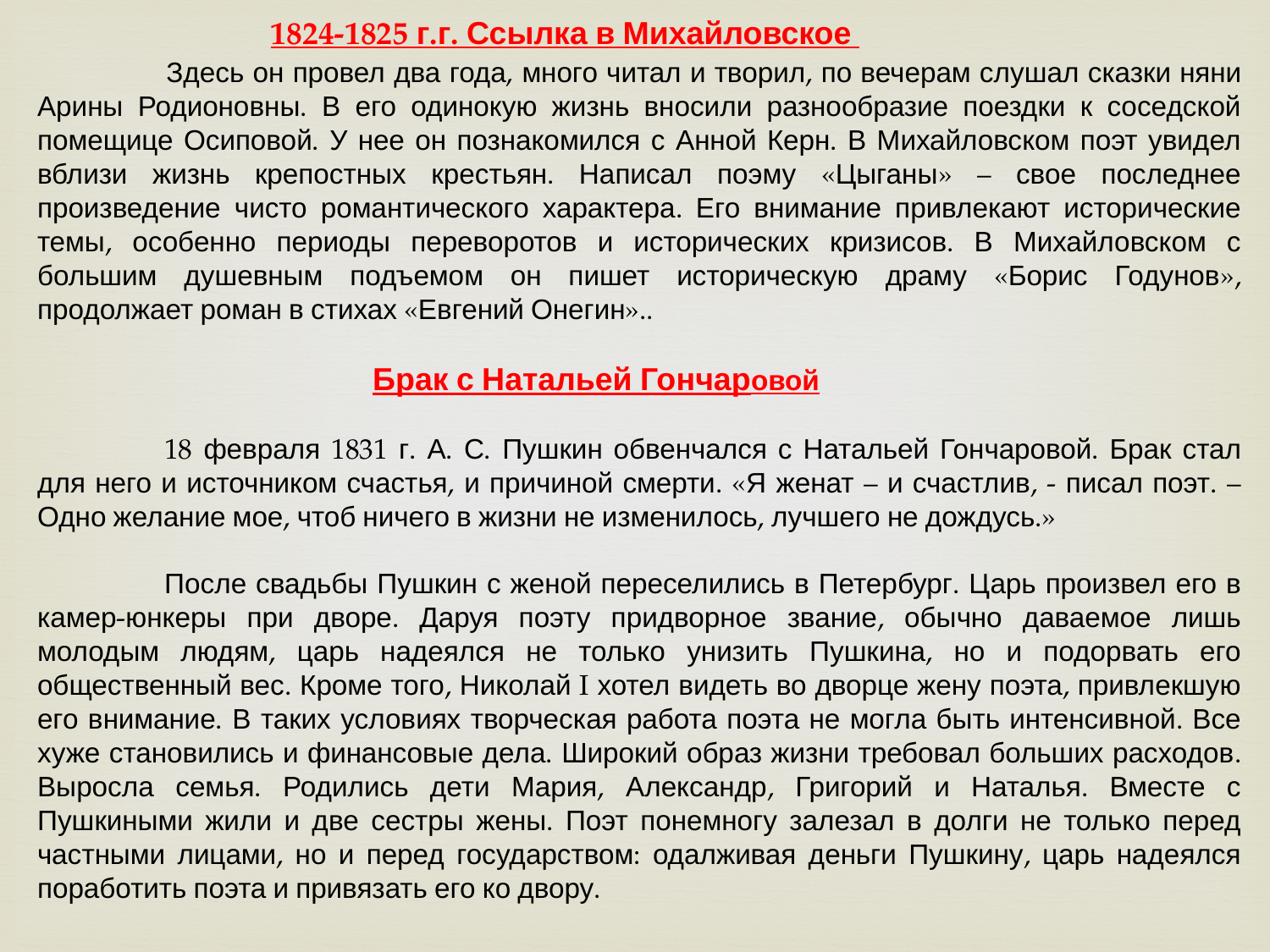

1824-1825 г.г. Ссылка в Михайловское
 	Здесь он провел два года, много читал и творил, по вечерам слушал сказки няни Арины Родионовны. В его одинокую жизнь вносили разнообразие поездки к соседской помещице Осиповой. У нее он познакомился с Анной Керн. В Михайловском поэт увидел вблизи жизнь крепостных крестьян. Написал поэму «Цыганы» – свое последнее произведение чисто романтического характера. Его внимание привлекают исторические темы, особенно периоды переворотов и исторических кризисов. В Михайловском с большим душевным подъемом он пишет историческую драму «Борис Годунов», продолжает роман в стихах «Евгений Онегин»..

                                                Брак с Натальей Гончаровой

	18 февраля 1831 г. А. С. Пушкин обвенчался с Натальей Гончаровой. Брак стал для него и источником счастья, и причиной смерти. «Я женат – и счастлив, - писал поэт. – Одно желание мое, чтоб ничего в жизни не изменилось, лучшего не дождусь.»

	После свадьбы Пушкин с женой переселились в Петербург. Царь произвел его в камер-юнкеры при дворе. Даруя поэту придворное звание, обычно даваемое лишь молодым людям, царь надеялся не только унизить Пушкина, но и подорвать его общественный вес. Кроме того, Николай I хотел видеть во дворце жену поэта, привлекшую его внимание. В таких условиях творческая работа поэта не могла быть интенсивной. Все хуже становились и финансовые дела. Широкий образ жизни требовал больших расходов. Выросла семья. Родились дети Мария, Александр, Григорий и Наталья. Вместе с Пушкиными жили и две сестры жены. Поэт понемногу залезал в долги не только перед частными лицами, но и перед государством: одалживая деньги Пушкину, царь надеялся поработить поэта и привязать его ко двору.